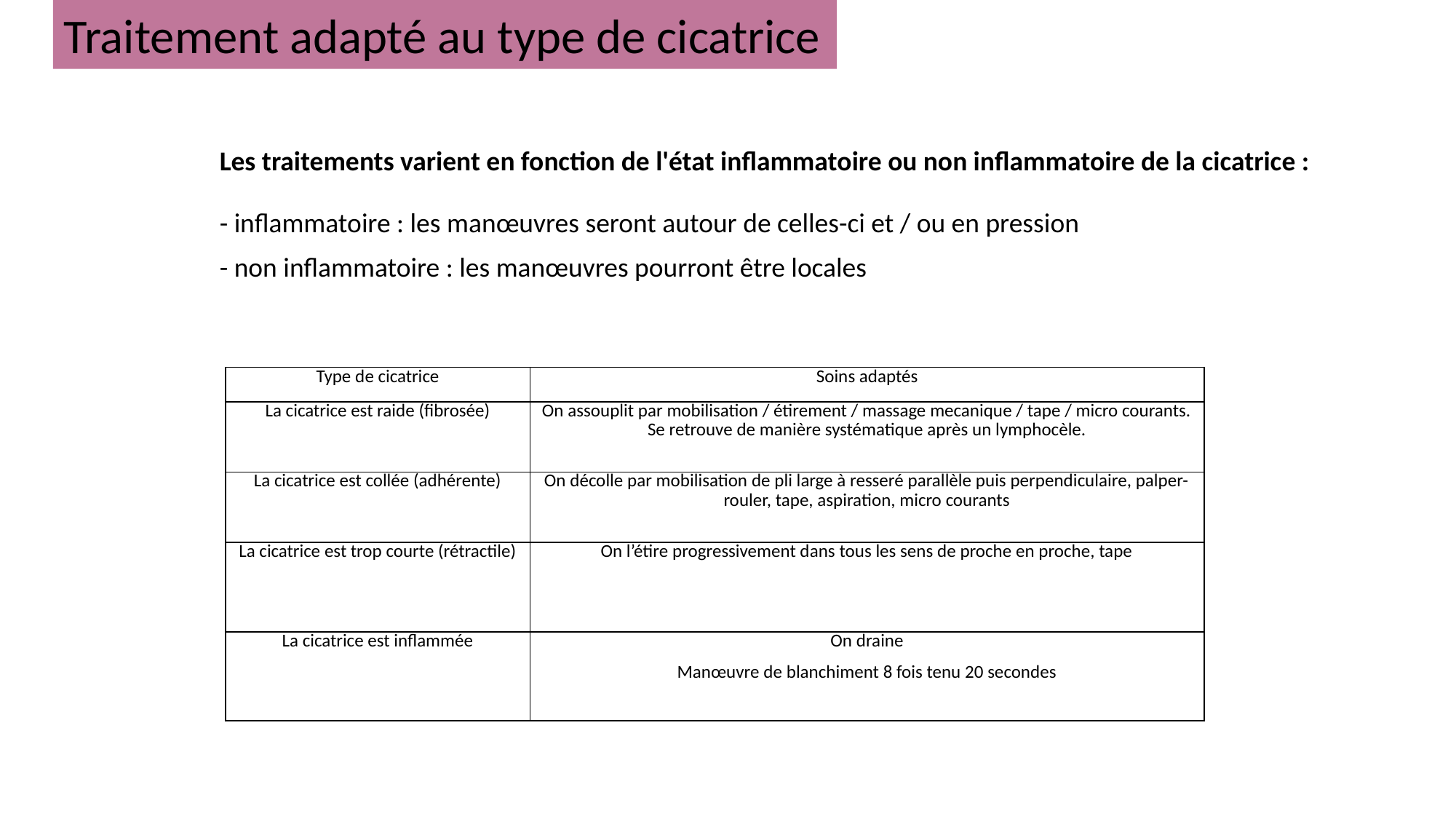

Traitement adapté au type de cicatrice
Les traitements varient en fonction de l'état inflammatoire ou non inflammatoire de la cicatrice :
- inflammatoire : les manœuvres seront autour de celles-ci et / ou en pression
- non inflammatoire : les manœuvres pourront être locales
| Type de cicatrice | Soins adaptés |
| --- | --- |
| La cicatrice est raide (fibrosée) | On assouplit par mobilisation / étirement / massage mecanique / tape / micro courants. Se retrouve de manière systématique après un lymphocèle. |
| La cicatrice est collée (adhérente) | On décolle par mobilisation de pli large à resseré parallèle puis perpendiculaire, palper-rouler, tape, aspiration, micro courants |
| La cicatrice est trop courte (rétractile) | On l’étire progressivement dans tous les sens de proche en proche, tape |
| La cicatrice est inflammée | On draine Manœuvre de blanchiment 8 fois tenu 20 secondes |